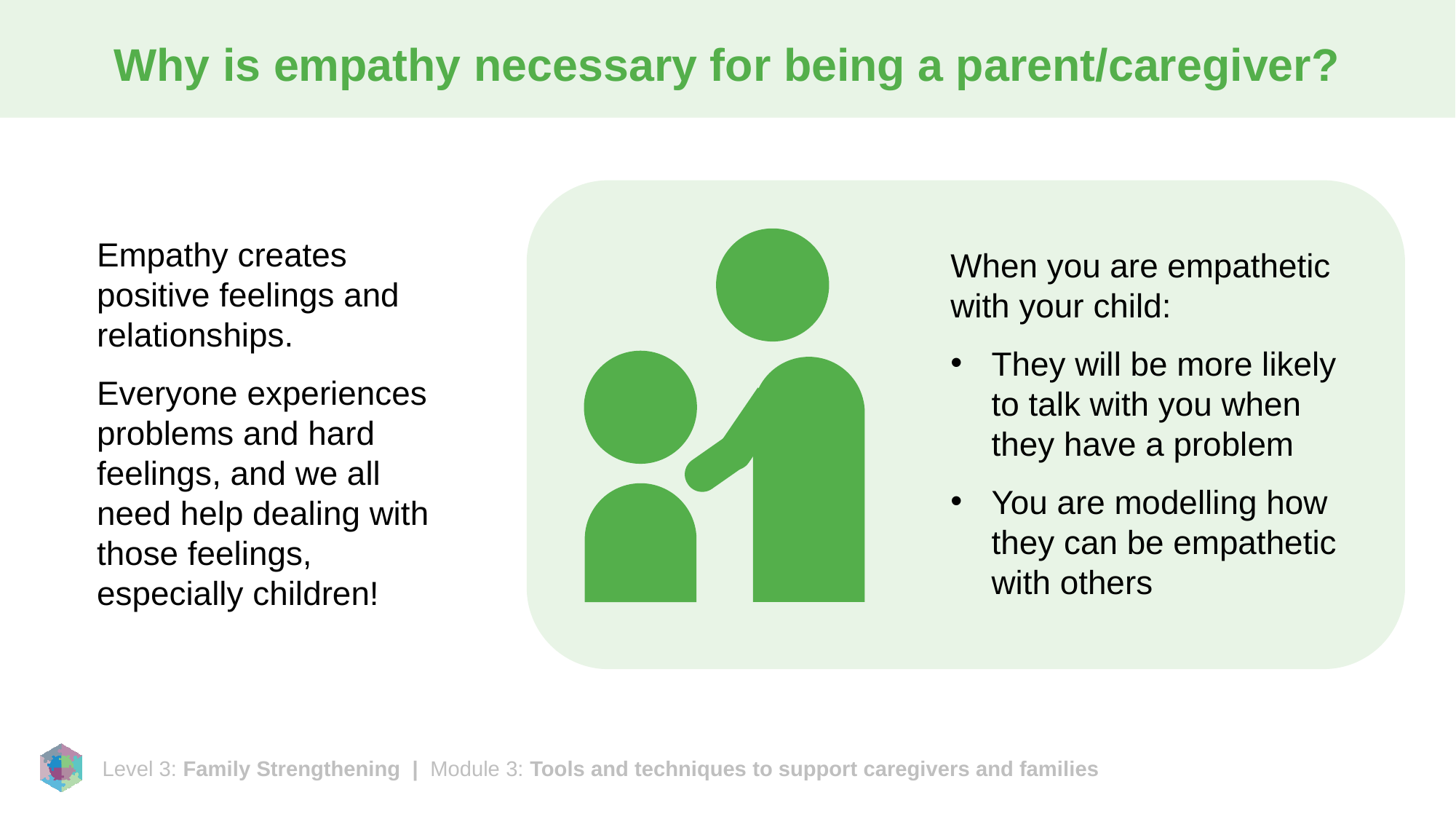

# Why is empathy necessary for being a parent/caregiver?

Empathy creates positive feelings and relationships.
Everyone experiences problems and hard feelings, and we all need help dealing with those feelings, especially children!

When you are empathetic with your child:
They will be more likely to talk with you when they have a problem
You are modelling how they can be empathetic with others